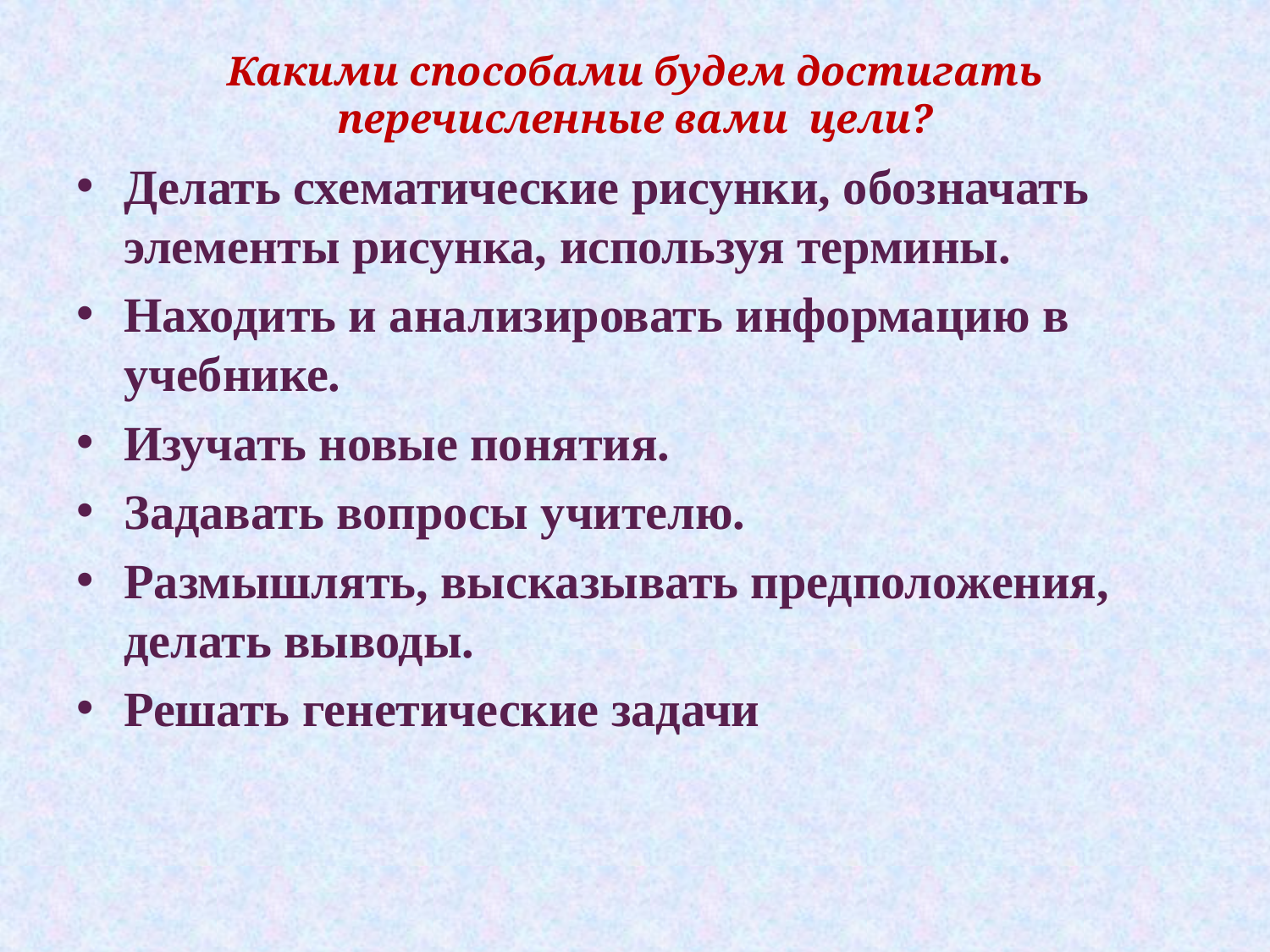

# Какими способами будем достигать перечисленные вами  цели?
Делать схематические рисунки, обозначать элементы рисунка, используя термины.
Находить и анализировать информацию в учебнике.
Изучать новые понятия.
Задавать вопросы учителю.
Размышлять, высказывать предположения, делать выводы.
Решать генетические задачи